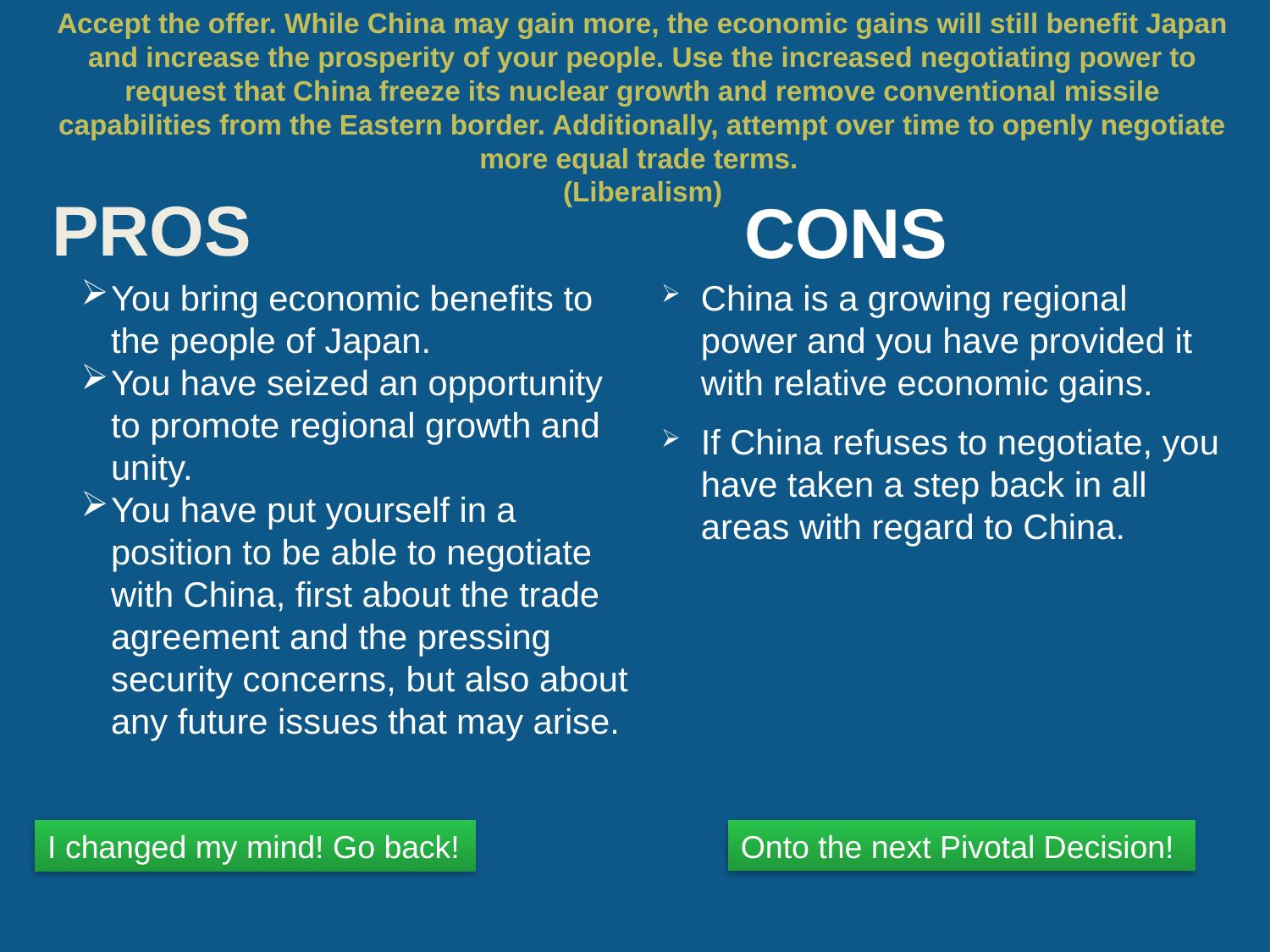

# Accept the offer. While China may gain more, the economic gains will still benefit Japan and increase the prosperity of your people. Use the increased negotiating power to request that China freeze its nuclear growth and remove conventional missile capabilities from the Eastern border. Additionally, attempt over time to openly negotiate more equal trade terms. (Liberalism)
China is a growing regional power and you have provided it with relative economic gains.
If China refuses to negotiate, you have taken a step back in all areas with regard to China.
You bring economic benefits to the people of Japan.
You have seized an opportunity to promote regional growth and unity.
You have put yourself in a position to be able to negotiate with China, first about the trade agreement and the pressing security concerns, but also about any future issues that may arise.